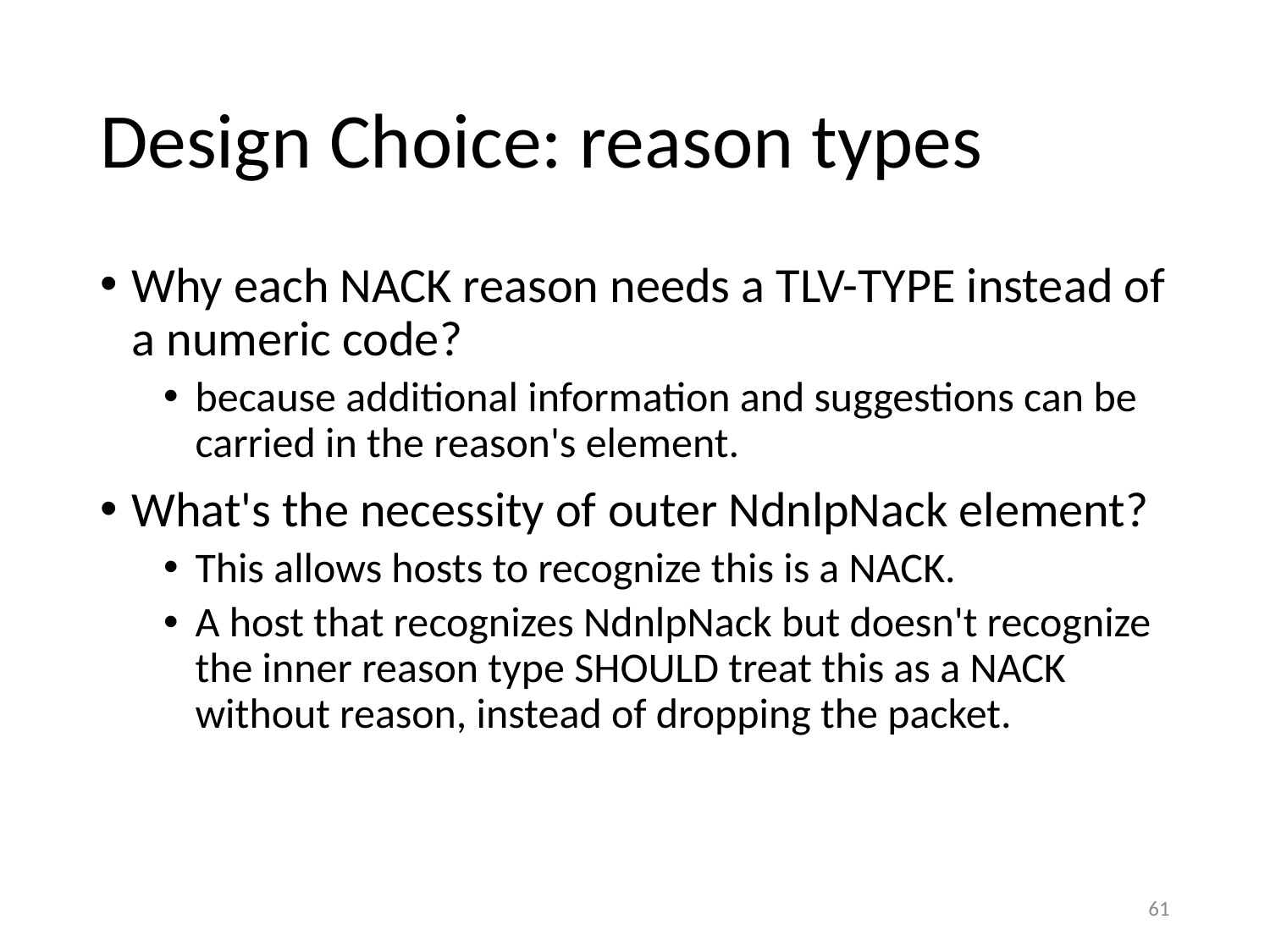

# Design Choice: reason types
Why each NACK reason needs a TLV-TYPE instead of a numeric code?
because additional information and suggestions can be carried in the reason's element.
What's the necessity of outer NdnlpNack element?
This allows hosts to recognize this is a NACK.
A host that recognizes NdnlpNack but doesn't recognize the inner reason type SHOULD treat this as a NACK without reason, instead of dropping the packet.
61